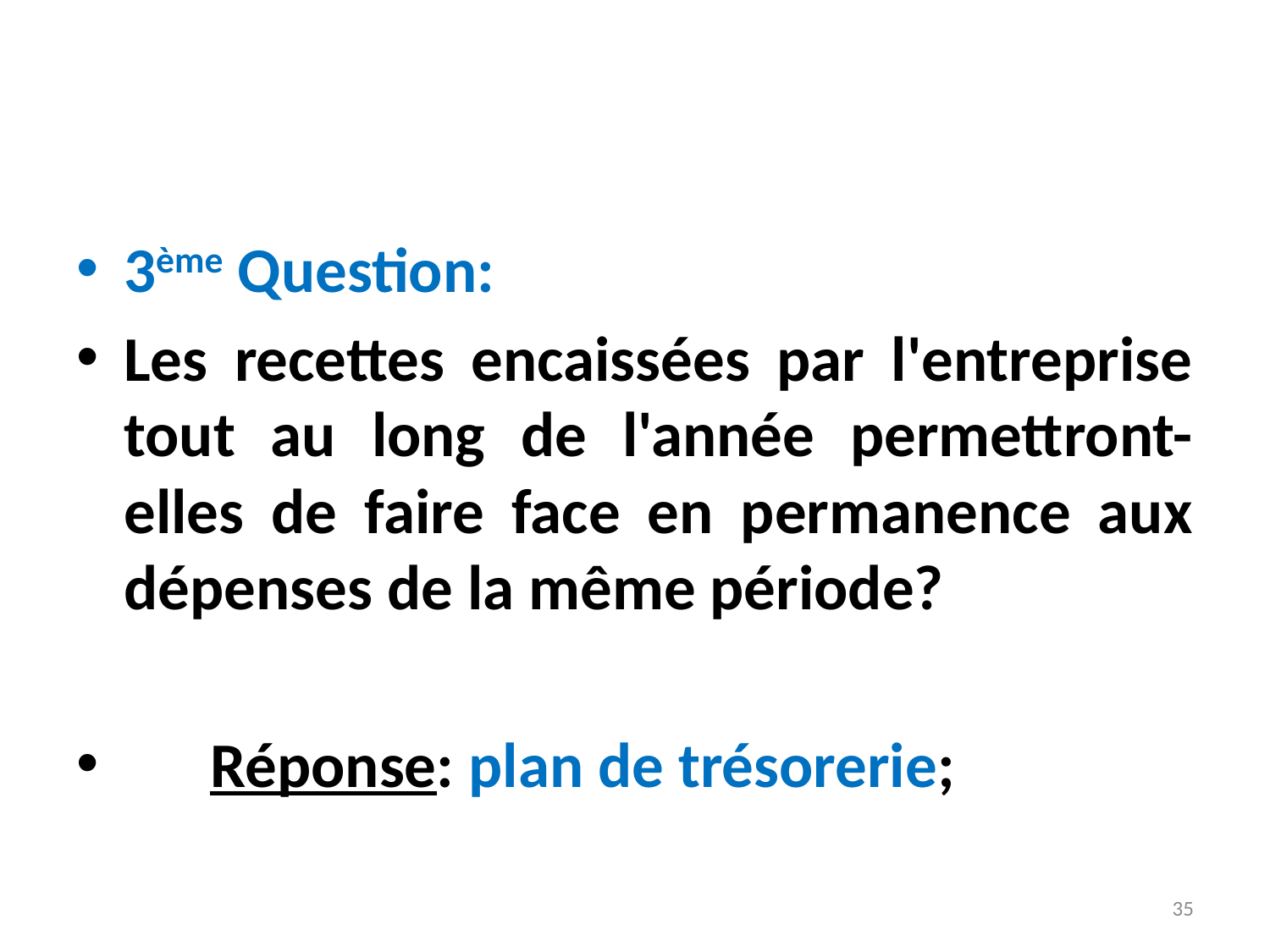

3ème Question:
Les recettes encaissées par l'entreprise tout au long de l'année permettront-elles de faire face en permanence aux dépenses de la même période?

      Réponse: plan de trésorerie;

35